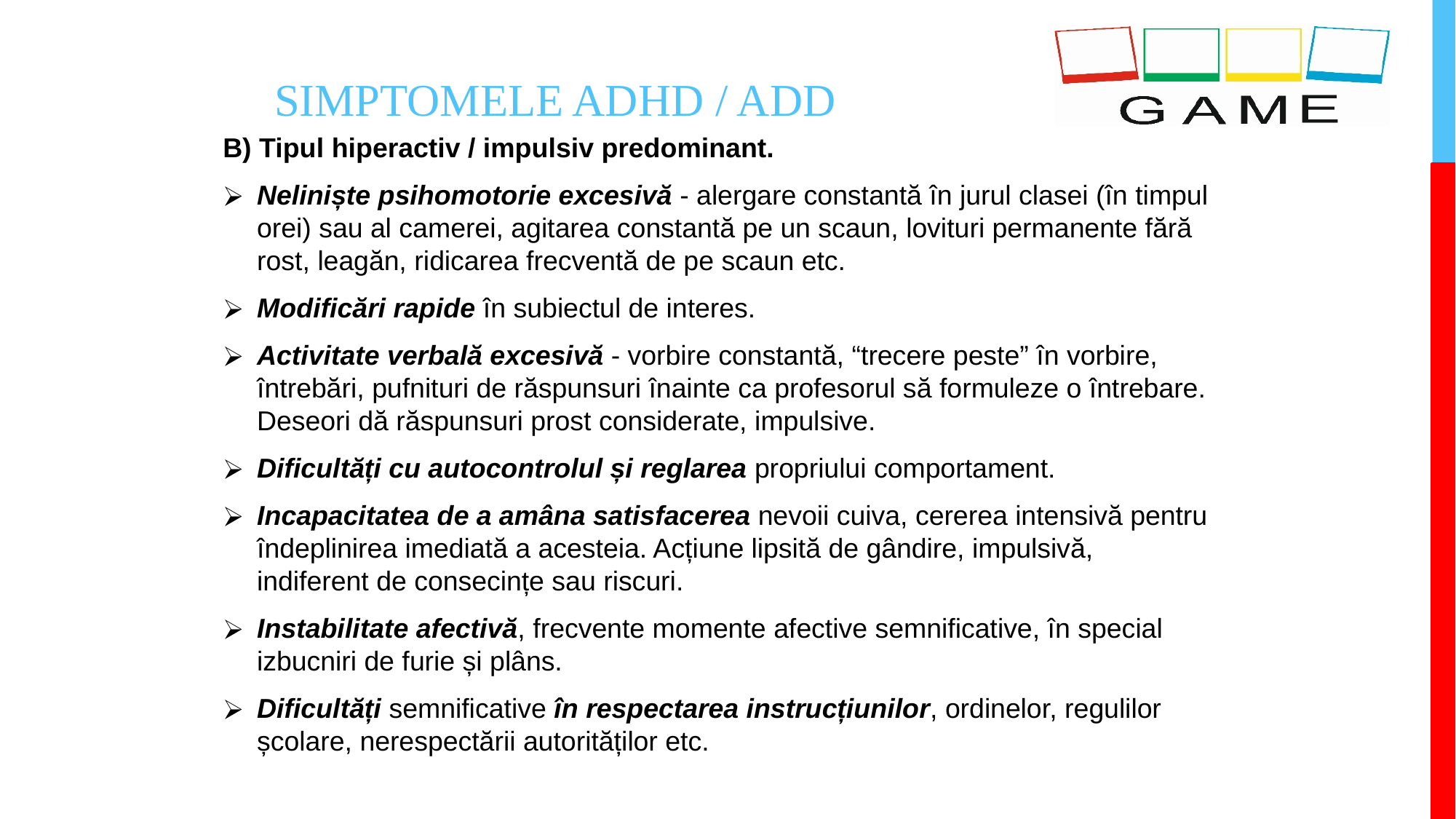

SIMPTOMELE ADHD / ADD
B) Tipul hiperactiv / impulsiv predominant.
Neliniște psihomotorie excesivă - alergare constantă în jurul clasei (în timpul orei) sau al camerei, agitarea constantă pe un scaun, lovituri permanente fără rost, leagăn, ridicarea frecventă de pe scaun etc.
Modificări rapide în subiectul de interes.
Activitate verbală excesivă - vorbire constantă, “trecere peste” în vorbire, întrebări, pufnituri de răspunsuri înainte ca profesorul să formuleze o întrebare. Deseori dă răspunsuri prost considerate, impulsive.
Dificultăți cu autocontrolul și reglarea propriului comportament.
Incapacitatea de a amâna satisfacerea nevoii cuiva, cererea intensivă pentru îndeplinirea imediată a acesteia. Acțiune lipsită de gândire, impulsivă, indiferent de consecințe sau riscuri.
Instabilitate afectivă, frecvente momente afective semnificative, în special izbucniri de furie și plâns.
Dificultăți semnificative în respectarea instrucțiunilor, ordinelor, regulilor școlare, nerespectării autorităților etc.